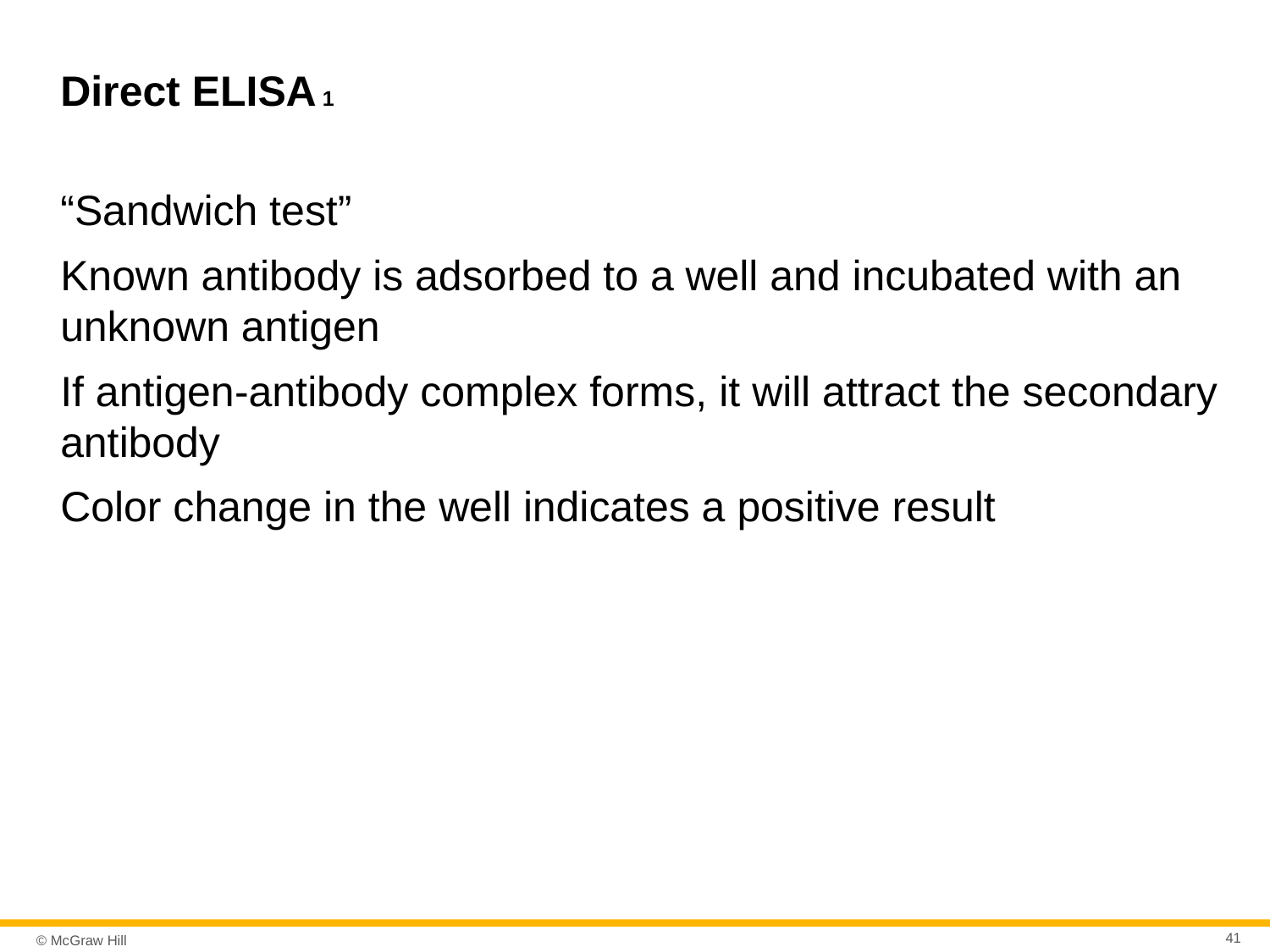

# Direct ELISA 1
“Sandwich test”
Known antibody is adsorbed to a well and incubated with an unknown antigen
If antigen-antibody complex forms, it will attract the secondary antibody
Color change in the well indicates a positive result